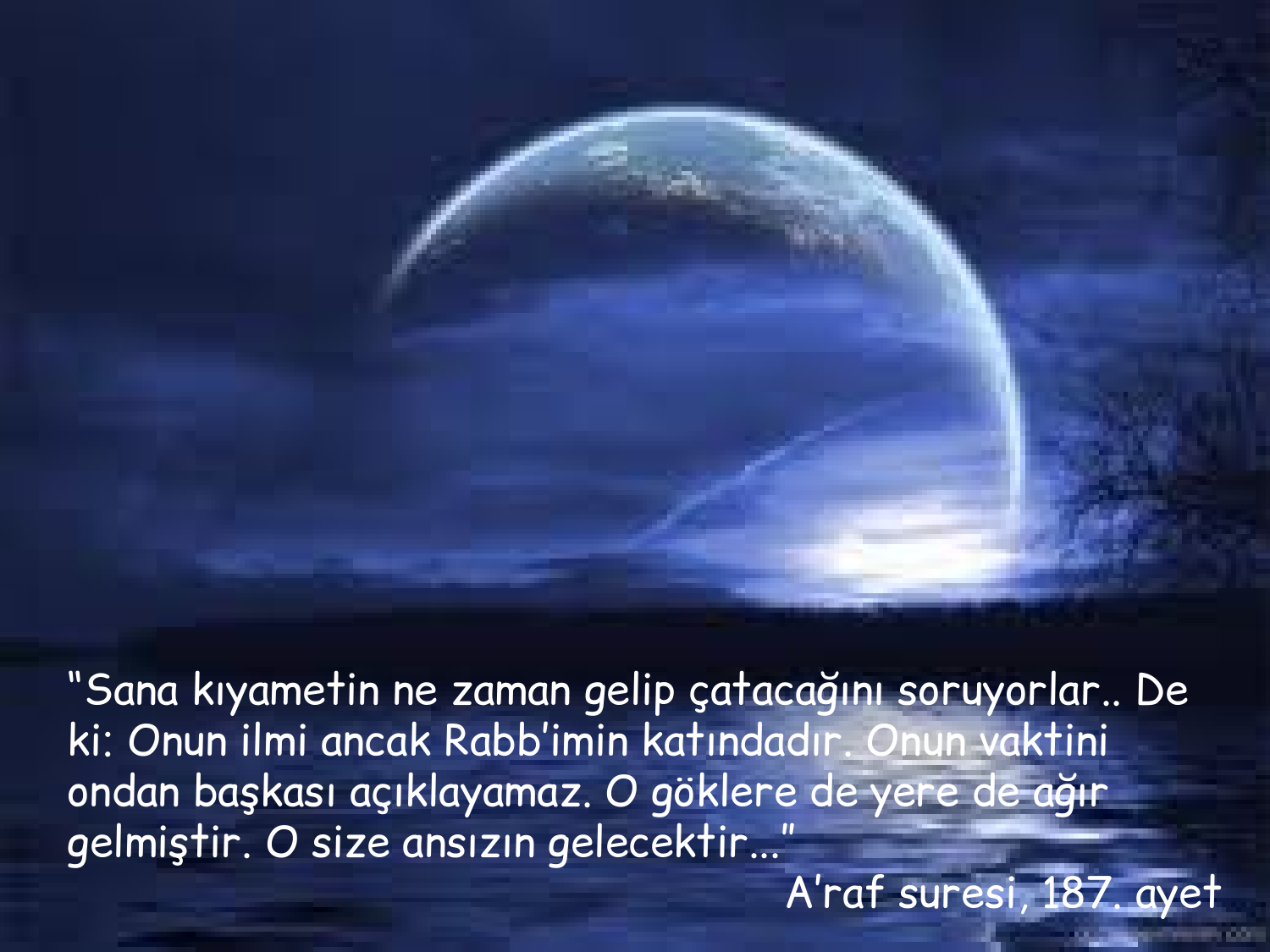

“Sana kıyametin ne zaman gelip çatacağını soruyorlar.. De ki: Onun ilmi ancak Rabb’imin katındadır. Onun vaktini ondan başkası açıklayamaz. O göklere de yere de ağır gelmiştir. O size ansızın gelecektir...”
A’raf suresi, 187. ayet